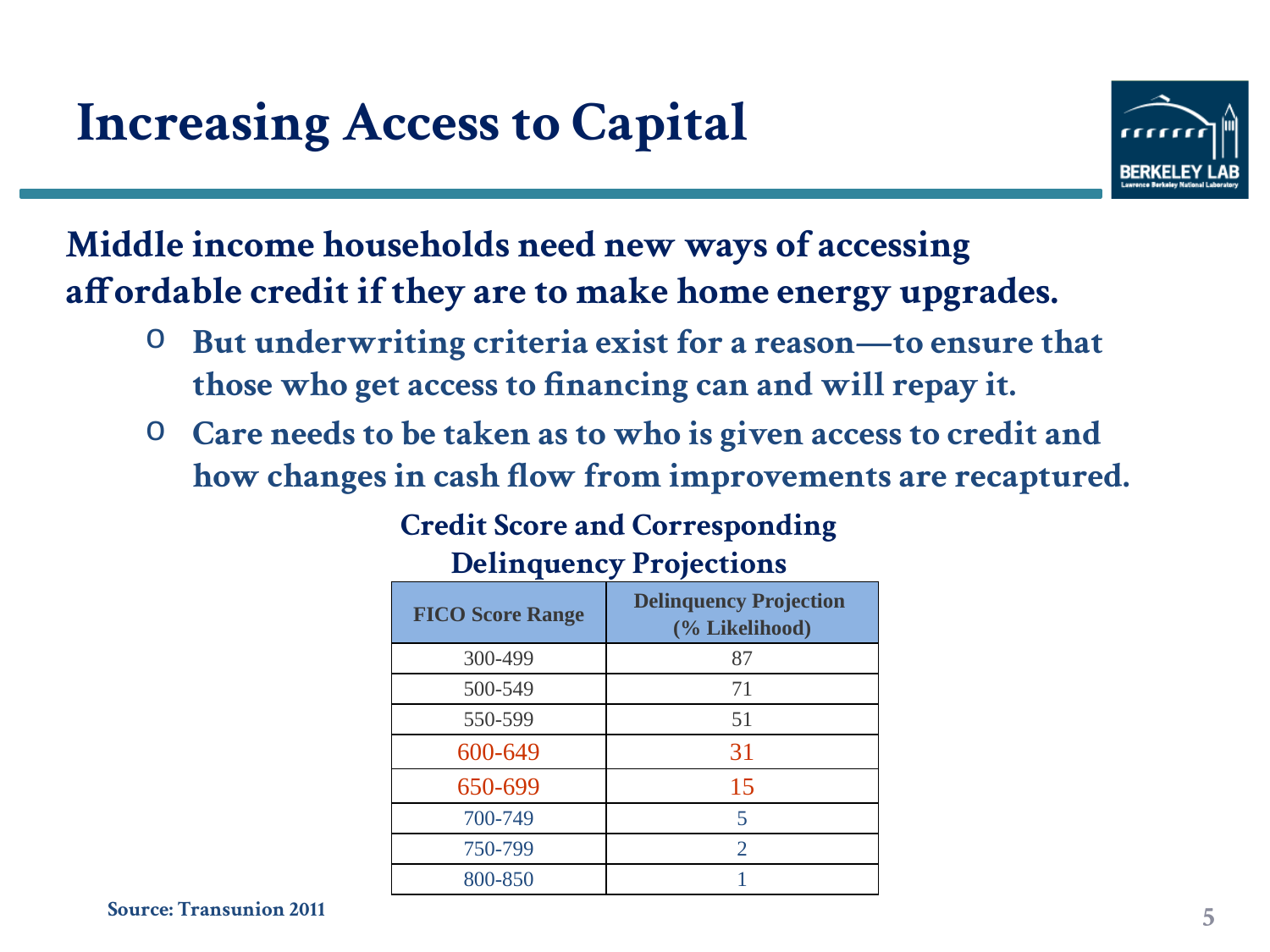

# Increasing Access to Capital
Middle income households need new ways of accessing affordable credit if they are to make home energy upgrades.
But underwriting criteria exist for a reason—to ensure that those who get access to financing can and will repay it.
Care needs to be taken as to who is given access to credit and how changes in cash flow from improvements are recaptured.

Credit Score and Corresponding Delinquency Projections
| FICO Score Range | Delinquency Projection (% Likelihood) |
| --- | --- |
| 300-499 | 87 |
| 500-549 | 71 |
| 550-599 | 51 |
| 600-649 | 31 |
| 650-699 | 15 |
| 700-749 | 5 |
| 750-799 | 2 |
| 800-850 | 1 |
Source: Transunion 2011
5